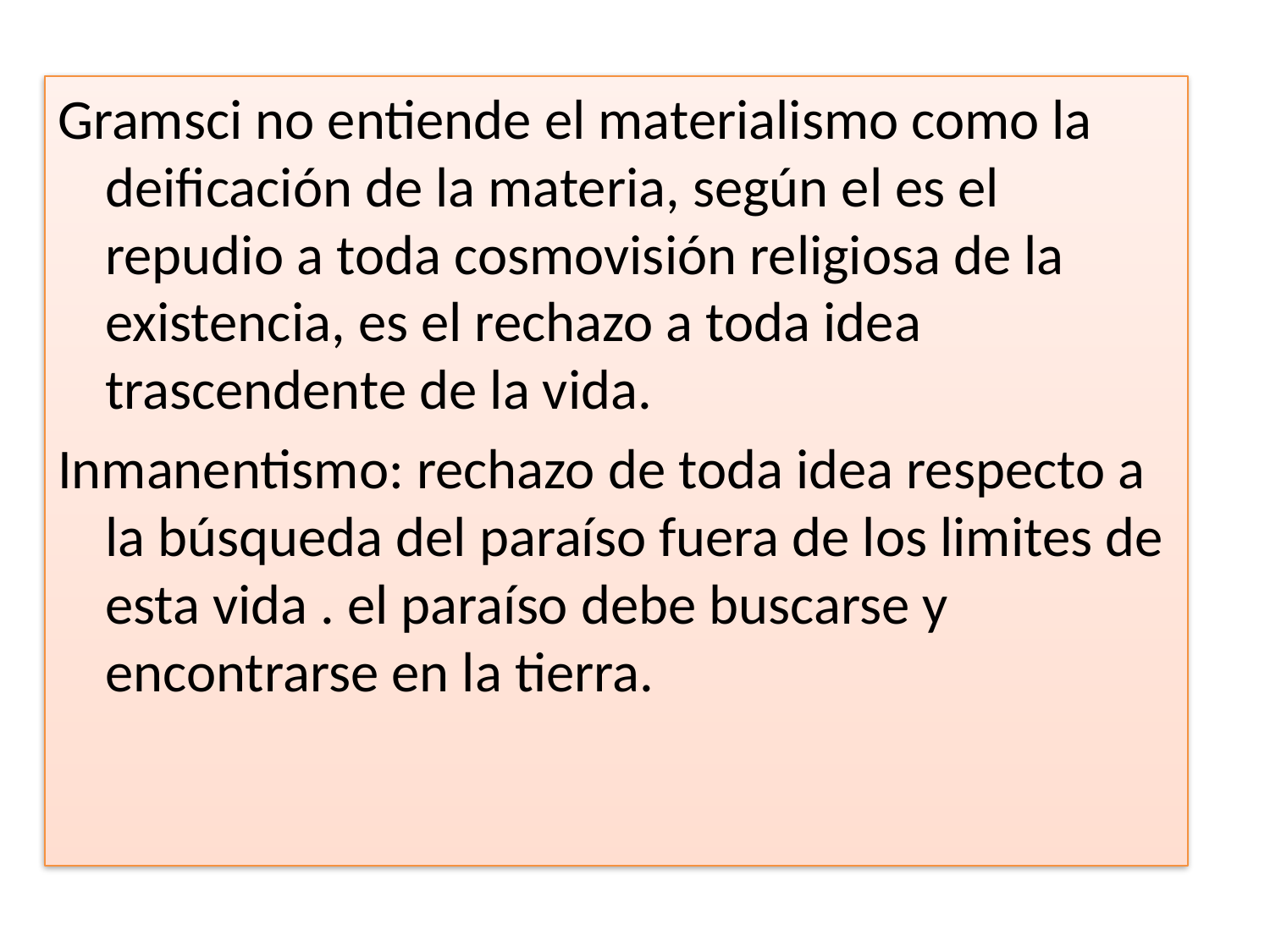

Gramsci no entiende el materialismo como la deificación de la materia, según el es el repudio a toda cosmovisión religiosa de la existencia, es el rechazo a toda idea trascendente de la vida.
Inmanentismo: rechazo de toda idea respecto a la búsqueda del paraíso fuera de los limites de esta vida . el paraíso debe buscarse y encontrarse en la tierra.